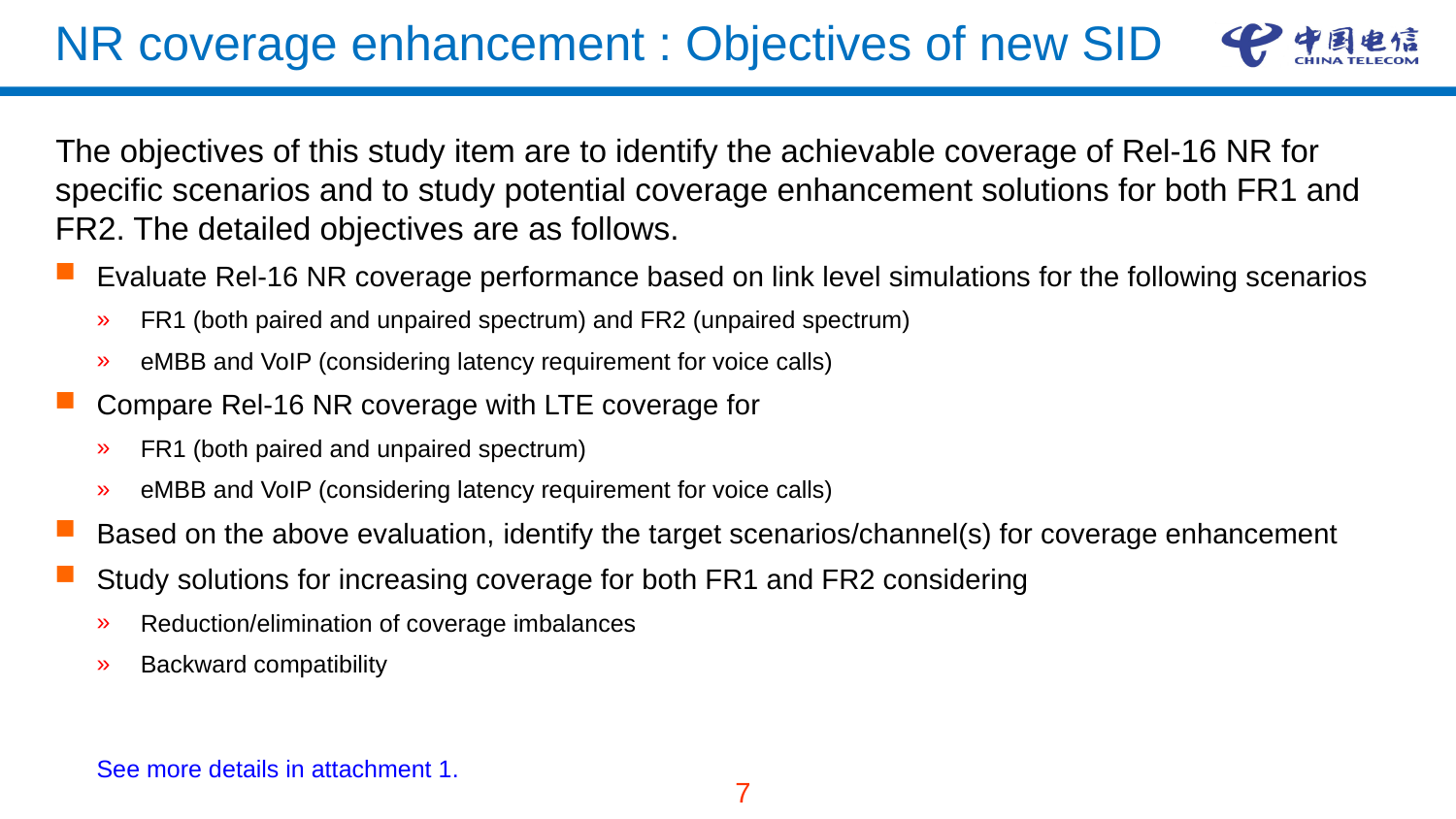

# NR coverage enhancement : Objectives of new SID
The objectives of this study item are to identify the achievable coverage of Rel-16 NR for specific scenarios and to study potential coverage enhancement solutions for both FR1 and FR2. The detailed objectives are as follows.
Evaluate Rel-16 NR coverage performance based on link level simulations for the following scenarios
FR1 (both paired and unpaired spectrum) and FR2 (unpaired spectrum)
eMBB and VoIP (considering latency requirement for voice calls)
Compare Rel-16 NR coverage with LTE coverage for
FR1 (both paired and unpaired spectrum)
eMBB and VoIP (considering latency requirement for voice calls)
Based on the above evaluation, identify the target scenarios/channel(s) for coverage enhancement
Study solutions for increasing coverage for both FR1 and FR2 considering
Reduction/elimination of coverage imbalances
Backward compatibility

See more details in attachment 1.

7